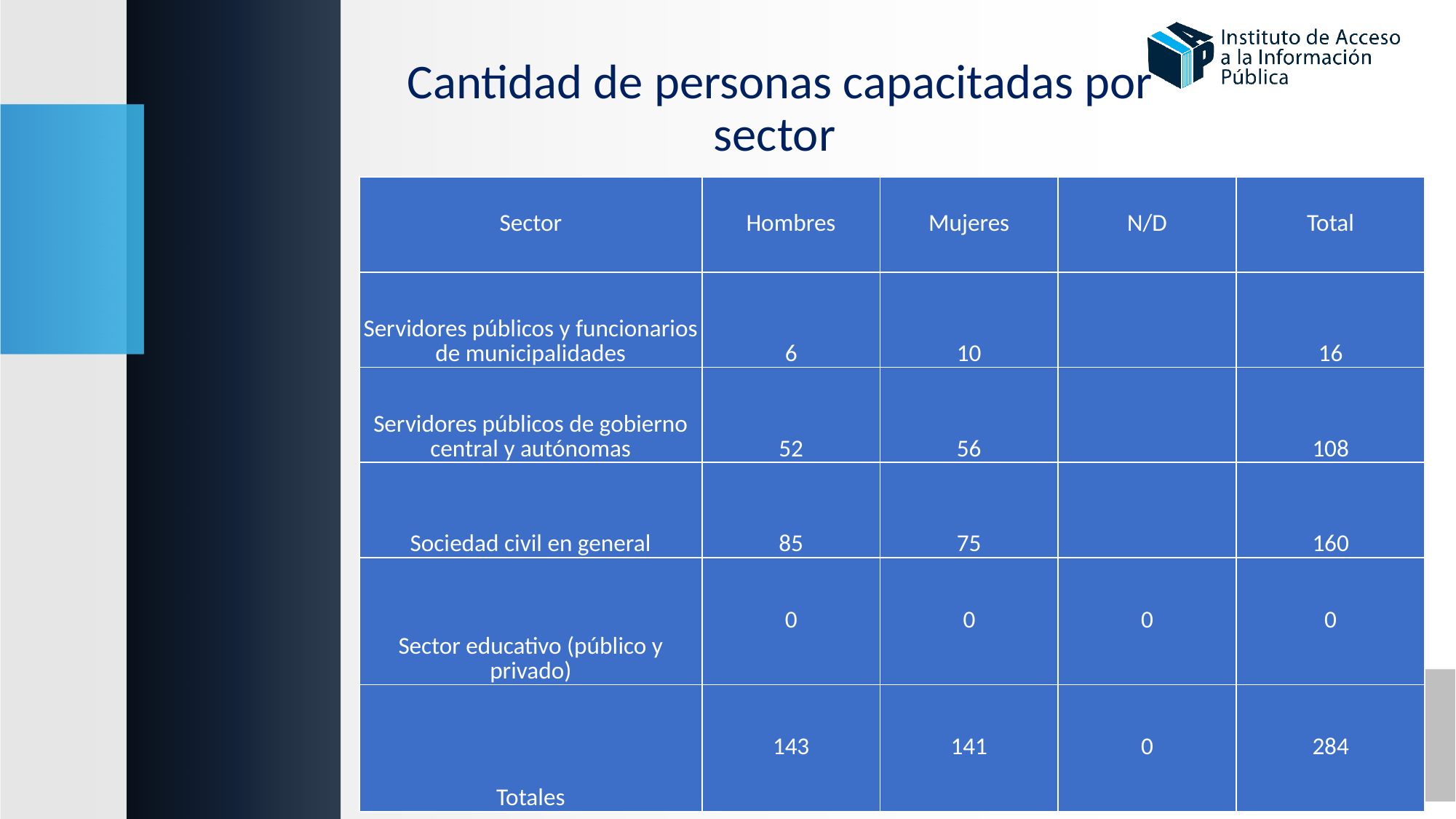

# Cantidad de personas capacitadas por sector
| Sector | Hombres | Mujeres | N/D | Total |
| --- | --- | --- | --- | --- |
| Servidores públicos y funcionarios de municipalidades | 6 | 10 |  | 16 |
| Servidores públicos de gobierno central y autónomas | 52 | 56 |  | 108 |
| Sociedad civil en general | 85 | 75 |  | 160 |
| Sector educativo (público y privado) | 0 | 0 | 0 | 0 |
| Totales | 143 | 141 | 0 | 284 |